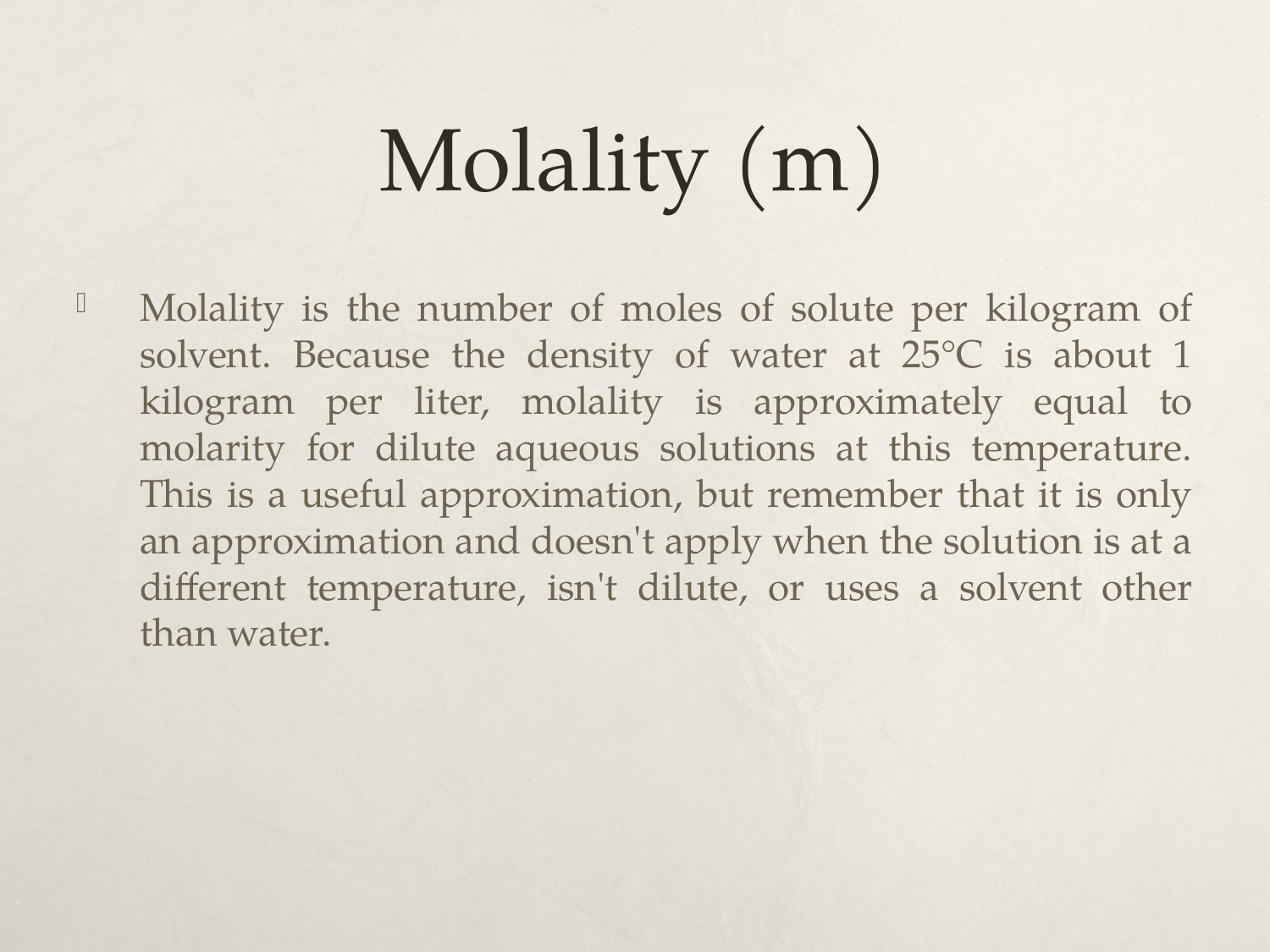

# Molality (m)
Molality is the number of moles of solute per kilogram of solvent. Because the density of water at 25°C is about 1 kilogram per liter, molality is approximately equal to molarity for dilute aqueous solutions at this temperature. This is a useful approximation, but remember that it is only an approximation and doesn't apply when the solution is at a different temperature, isn't dilute, or uses a solvent other than water.